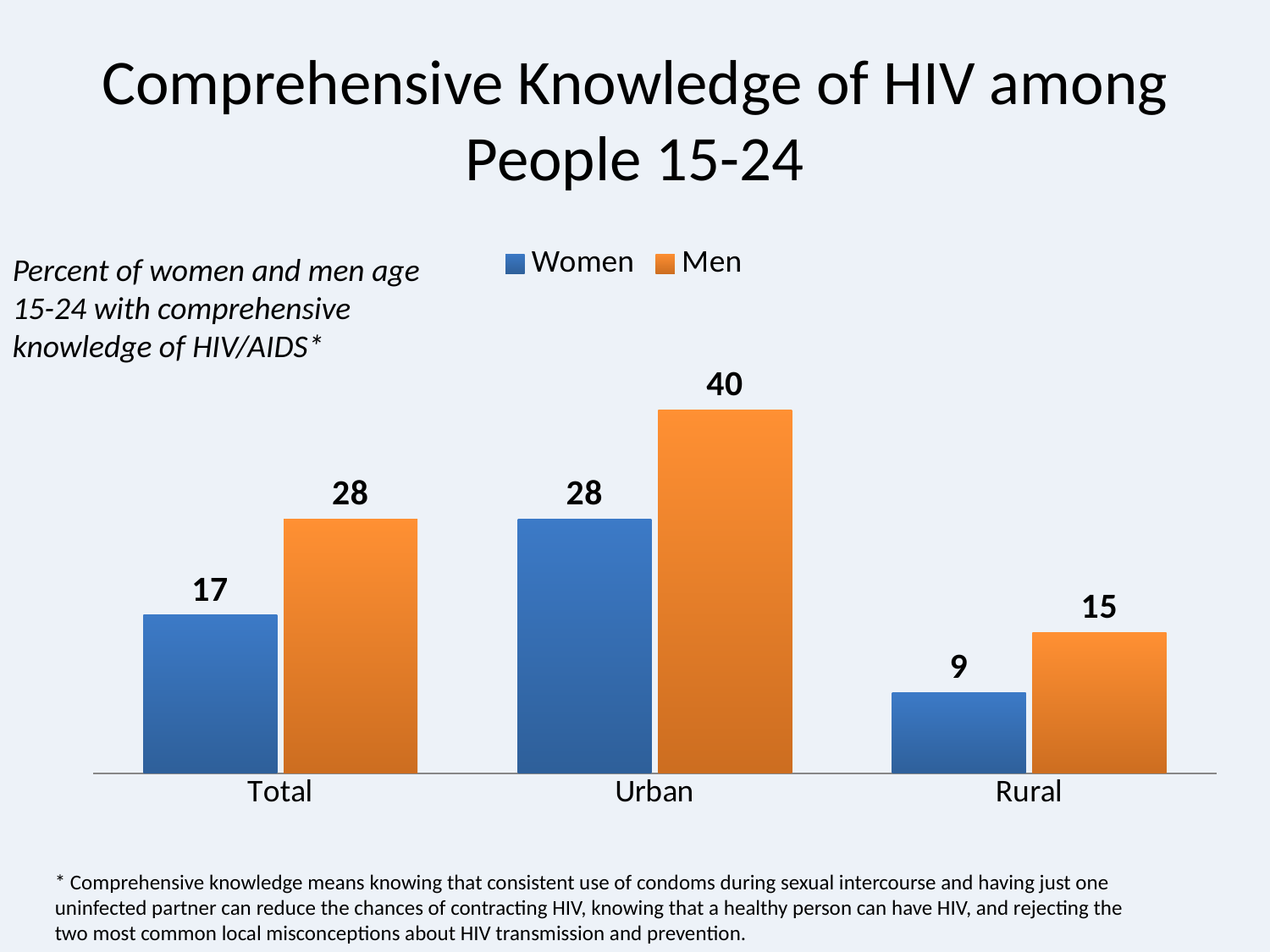

# Comprehensive Knowledge of HIV among People 15-24

### Chart

| Category | Women | Men |
|---|---|---|
| Total | 17.2 | 27.6 |
| Urban | 27.6 | 39.5 |
| Rural | 8.8 | 15.3 |
Percent of women and men age 15-24 with comprehensive knowledge of HIV/AIDS*
* Comprehensive knowledge means knowing that consistent use of condoms during sexual intercourse and having just one uninfected partner can reduce the chances of contracting HIV, knowing that a healthy person can have HIV, and rejecting the two most common local misconceptions about HIV transmission and prevention.